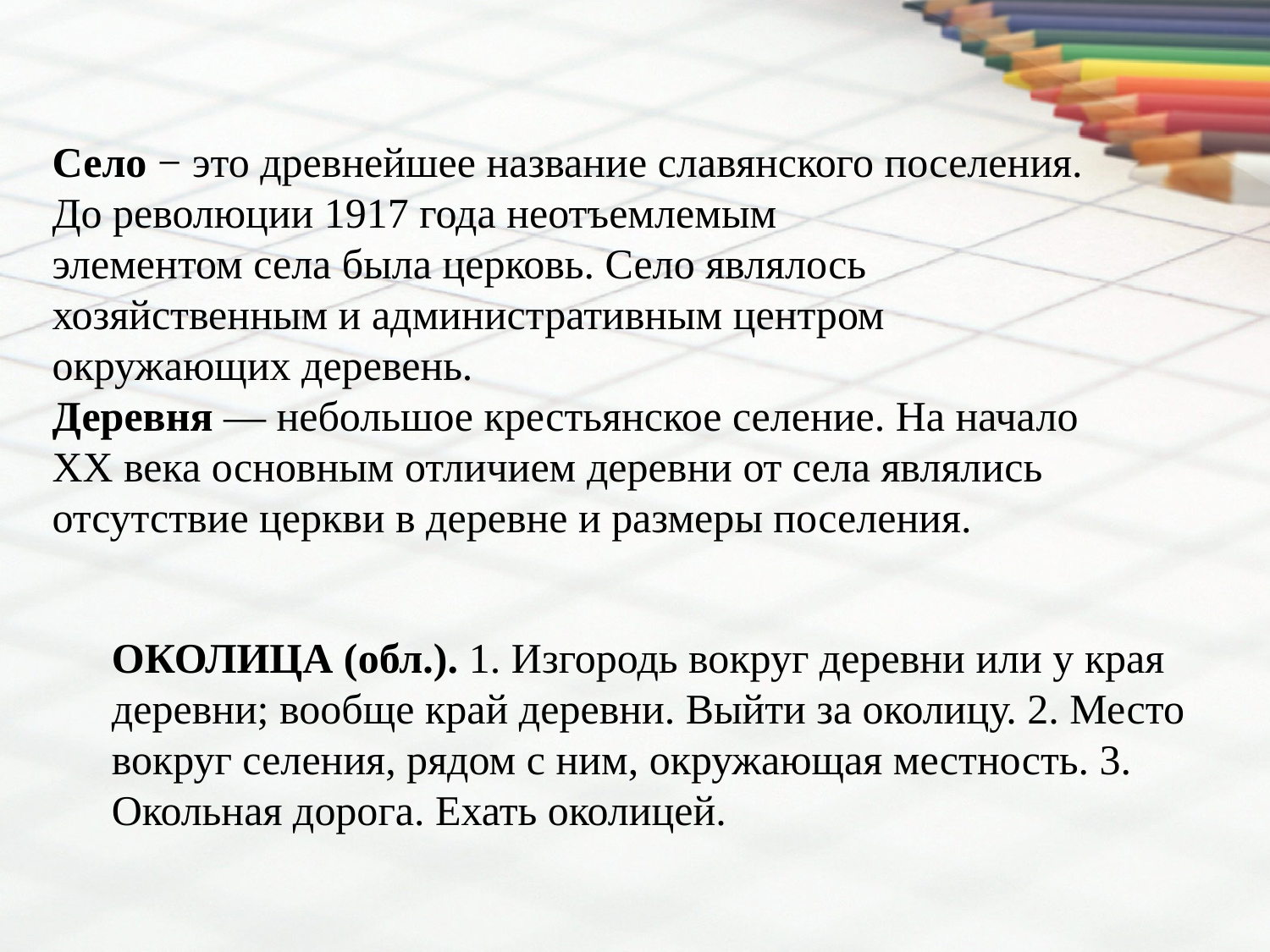

Село − это древнейшее название славянского поселения. До революции 1917 года неотъемлемым элементом села была церковь. Село являлось хозяйственным и административным центром окружающих деревень.
Деревня — небольшое крестьянское селение. На начало XX века основным отличием деревни от села являлись отсутствие церкви в деревне и размеры поселения.

ОКОЛИЦА (обл.). 1. Изгородь вокруг деревни или у края деревни; вообще край деревни. Выйти за околицу. 2. Место вокруг селения, рядом с ним, окружающая местность. 3. Окольная дорога. Ехать околицей.